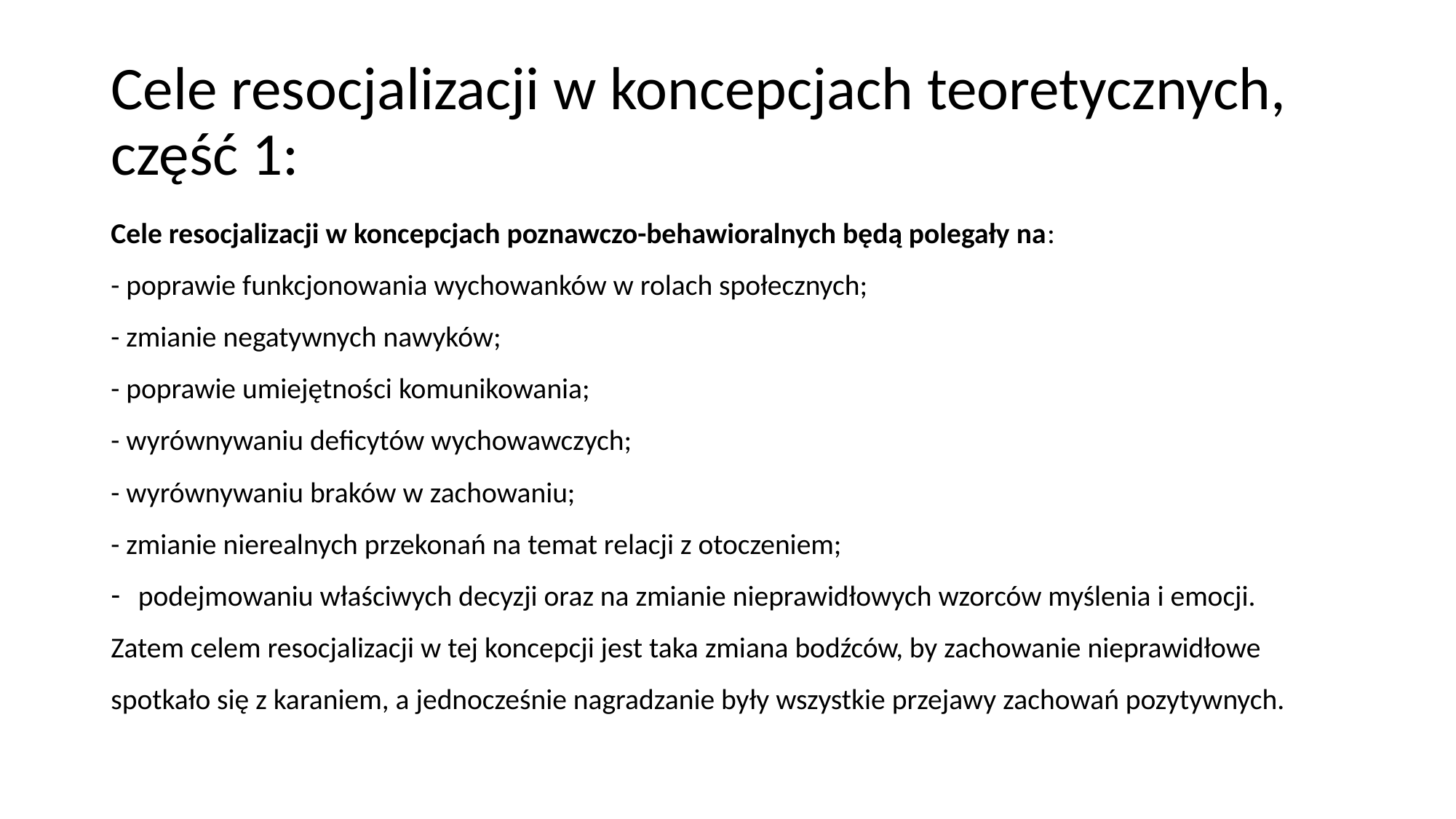

# Cele resocjalizacji w koncepcjach teoretycznych, część 1:
Cele resocjalizacji w koncepcjach poznawczo-behawioralnych będą polegały na:
- poprawie funkcjonowania wychowanków w rolach społecznych;
- zmianie negatywnych nawyków;
- poprawie umiejętności komunikowania;
- wyrównywaniu deficytów wychowawczych;
- wyrównywaniu braków w zachowaniu;
- zmianie nierealnych przekonań na temat relacji z otoczeniem;
podejmowaniu właściwych decyzji oraz na zmianie nieprawidłowych wzorców myślenia i emocji.
Zatem celem resocjalizacji w tej koncepcji jest taka zmiana bodźców, by zachowanie nieprawidłowe spotkało się z karaniem, a jednocześnie nagradzanie były wszystkie przejawy zachowań pozytywnych.